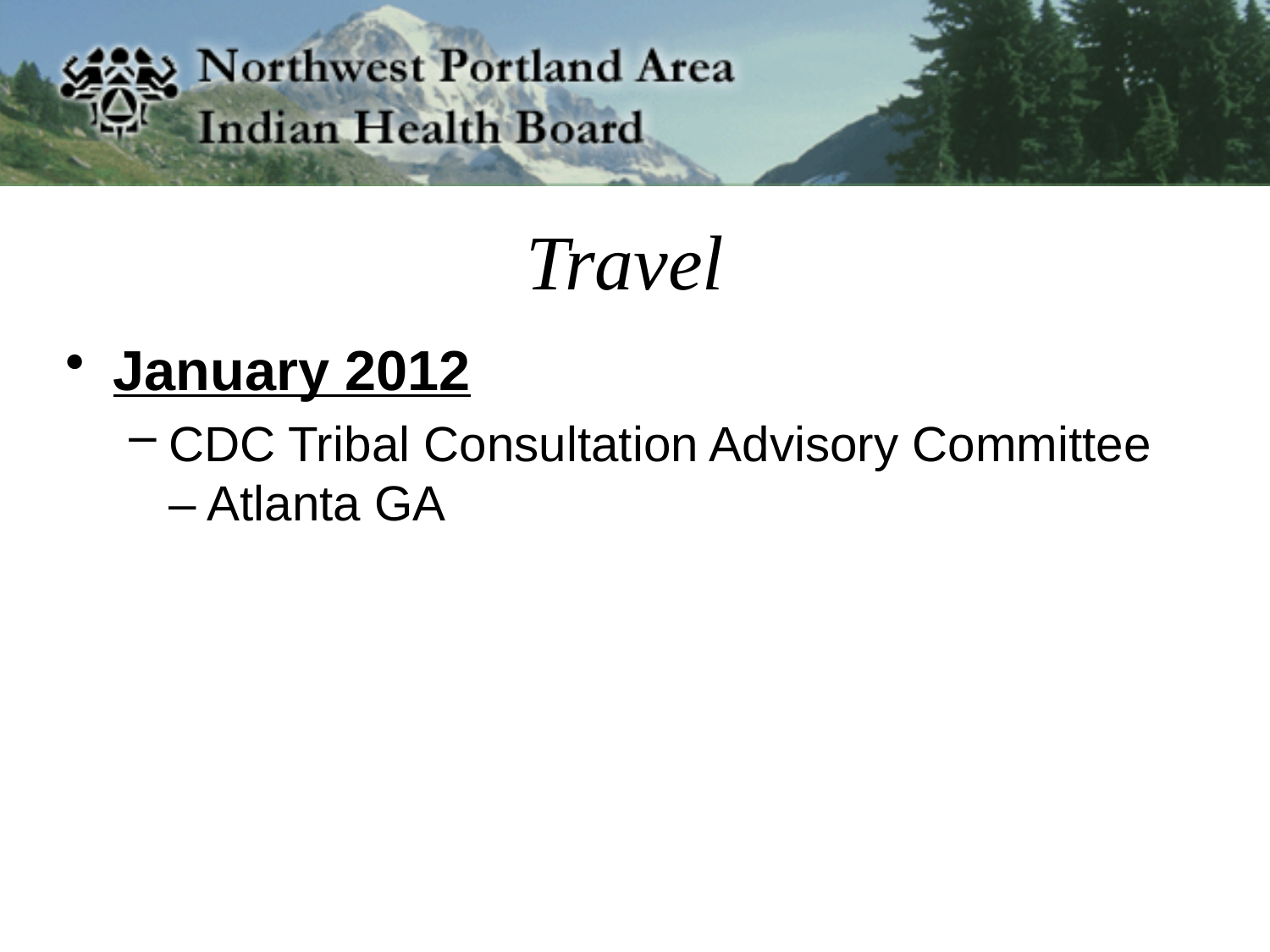

# Travel
January 2012
CDC Tribal Consultation Advisory Committee – Atlanta GA